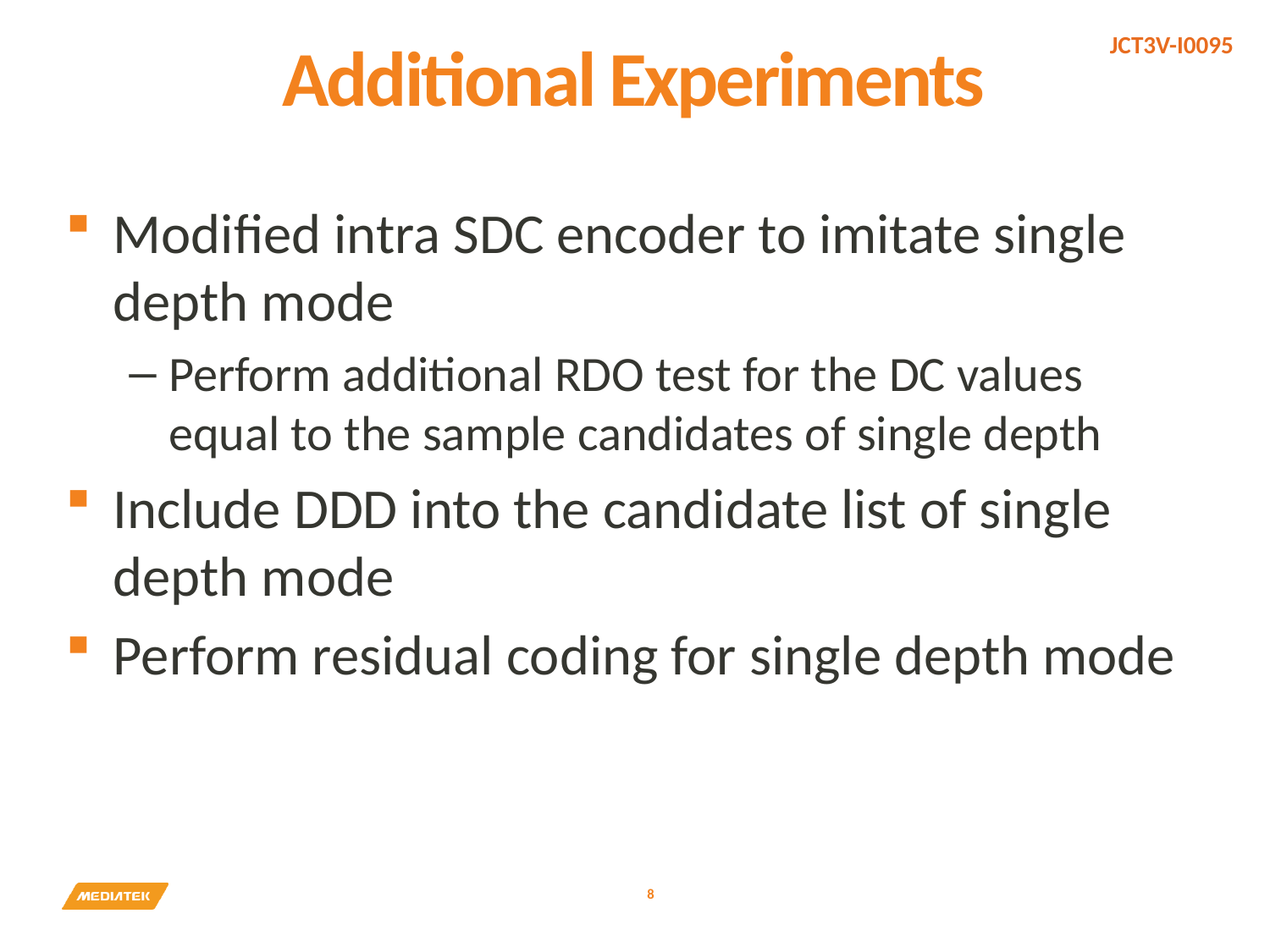

# Additional Experiments
Modified intra SDC encoder to imitate single depth mode
Perform additional RDO test for the DC values equal to the sample candidates of single depth
Include DDD into the candidate list of single depth mode
Perform residual coding for single depth mode

8